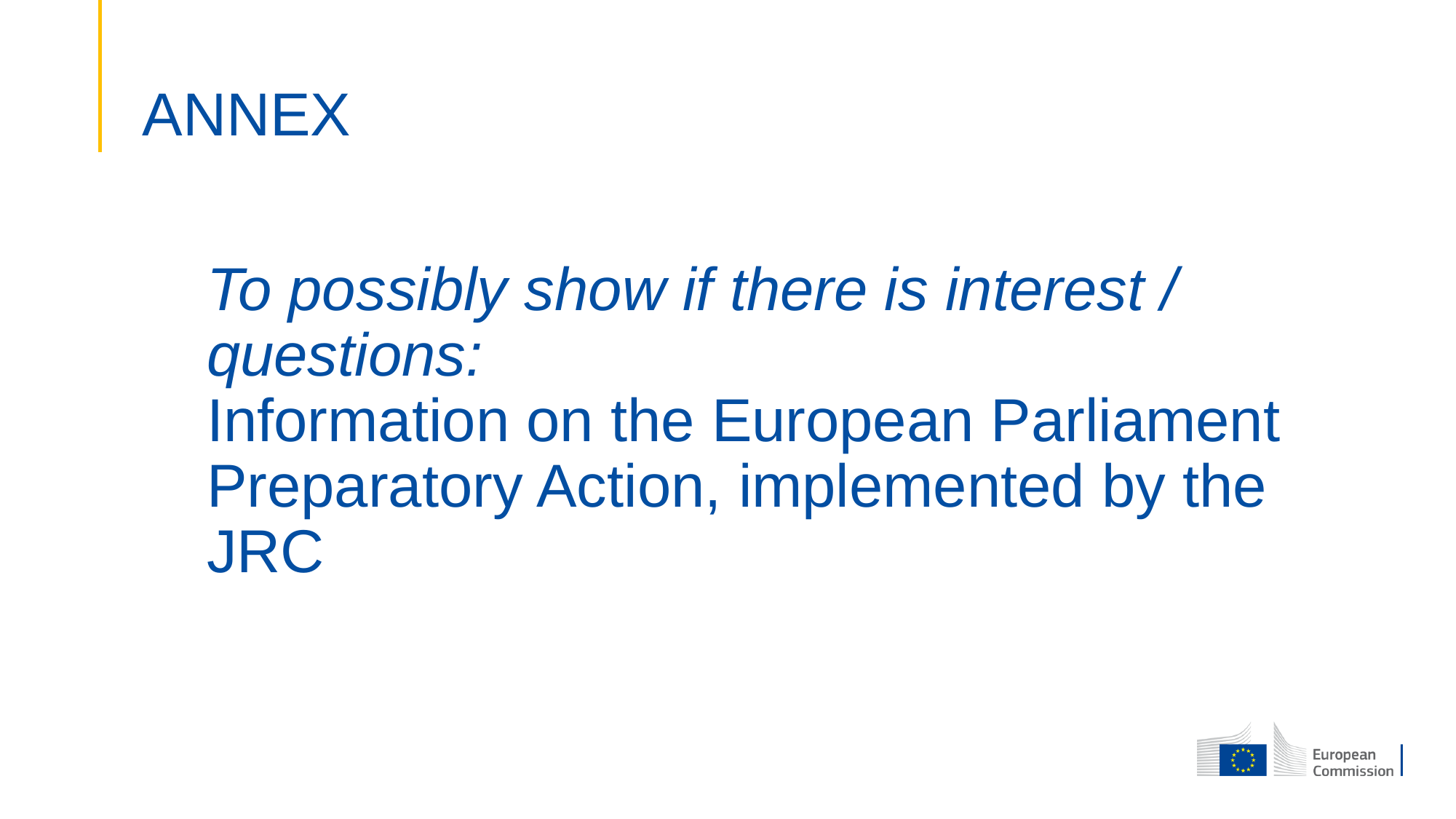

ANNEX
# To possibly show if there is interest / questions: Information on the European Parliament Preparatory Action, implemented by the JRC